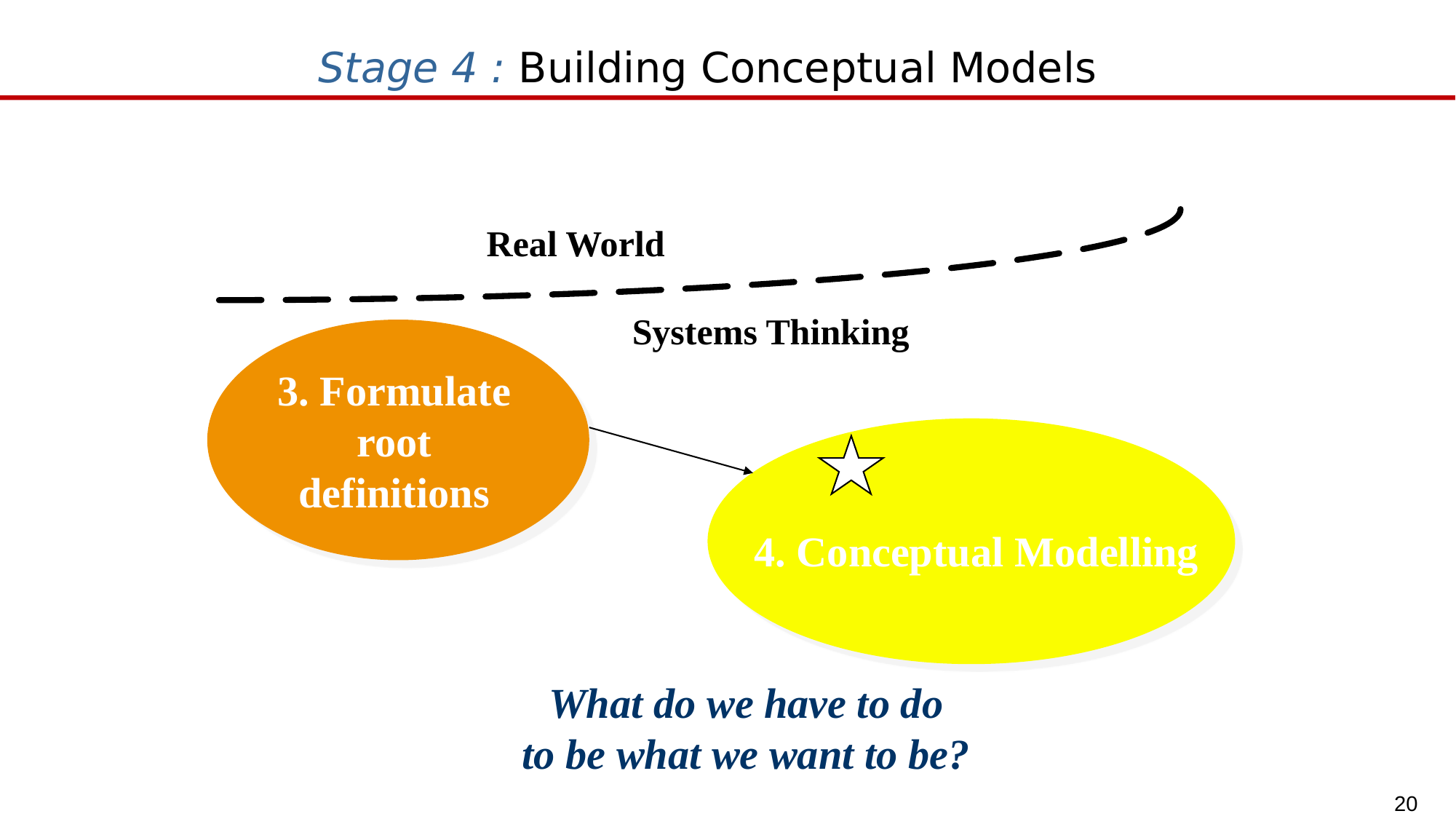

# Stage 4 : Building Conceptual Models

Real World
Systems Thinking

3. Formulate
root
definitions

4. Conceptual Modelling
What do we have to do
to be what we want to be?
20